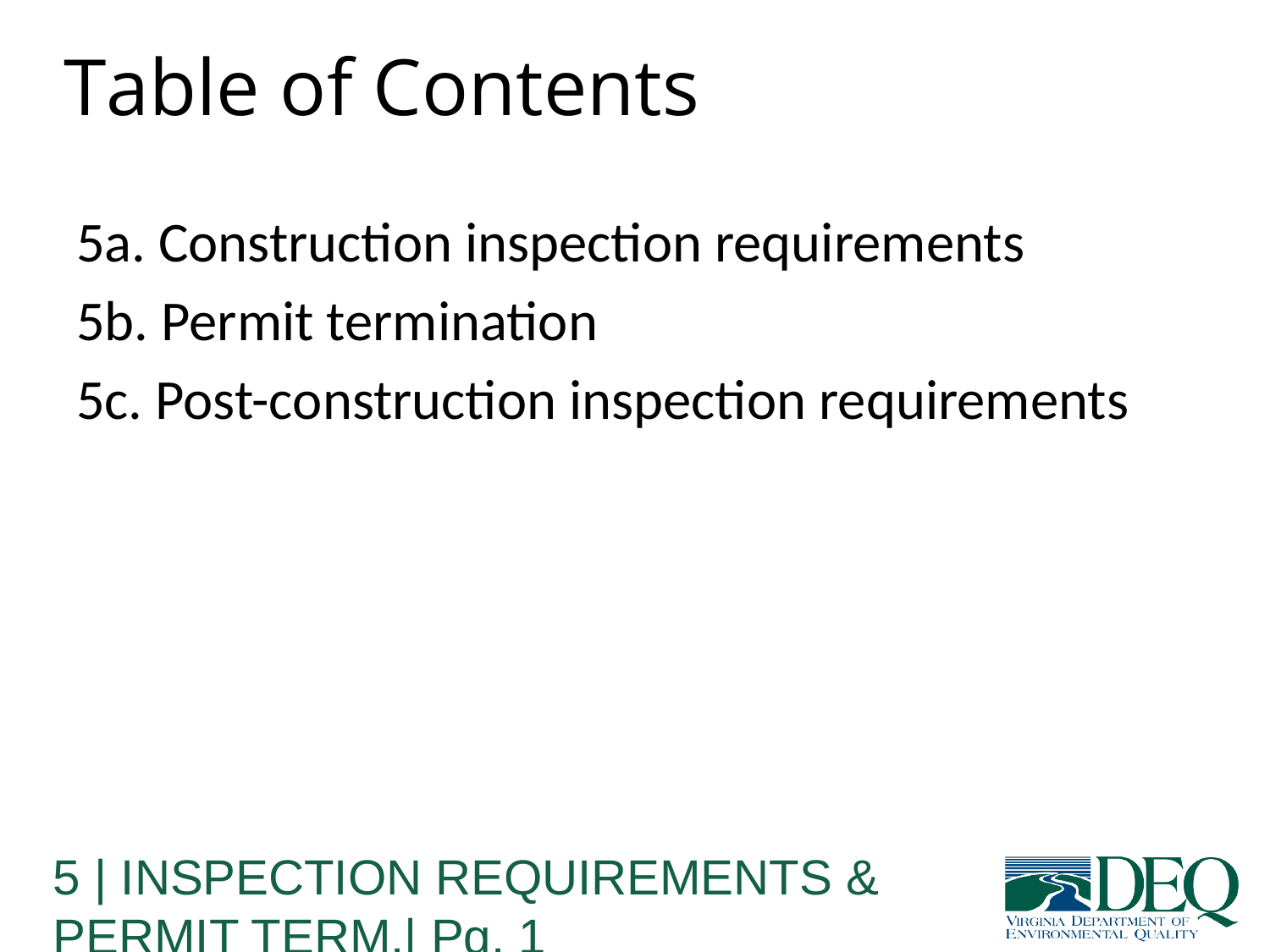

# Table of Contents
5a. Construction inspection requirements
5b. Permit termination
5c. Post-construction inspection requirements
5 | INSPECTION REQUIREMENTS & PERMIT TERM.| Pg. 1